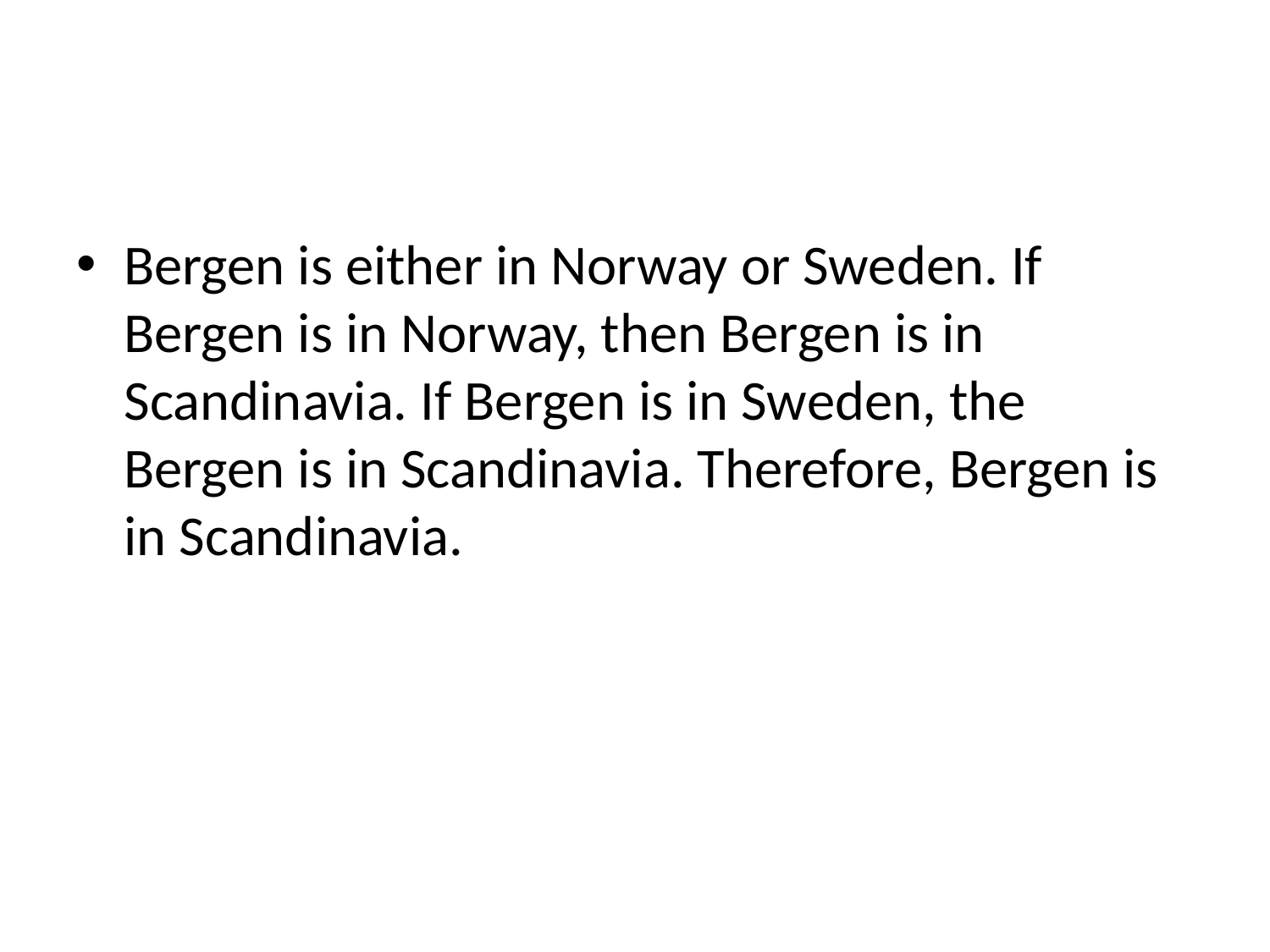

#
Bergen is either in Norway or Sweden. If Bergen is in Norway, then Bergen is in Scandinavia. If Bergen is in Sweden, the Bergen is in Scandinavia. Therefore, Bergen is in Scandinavia.